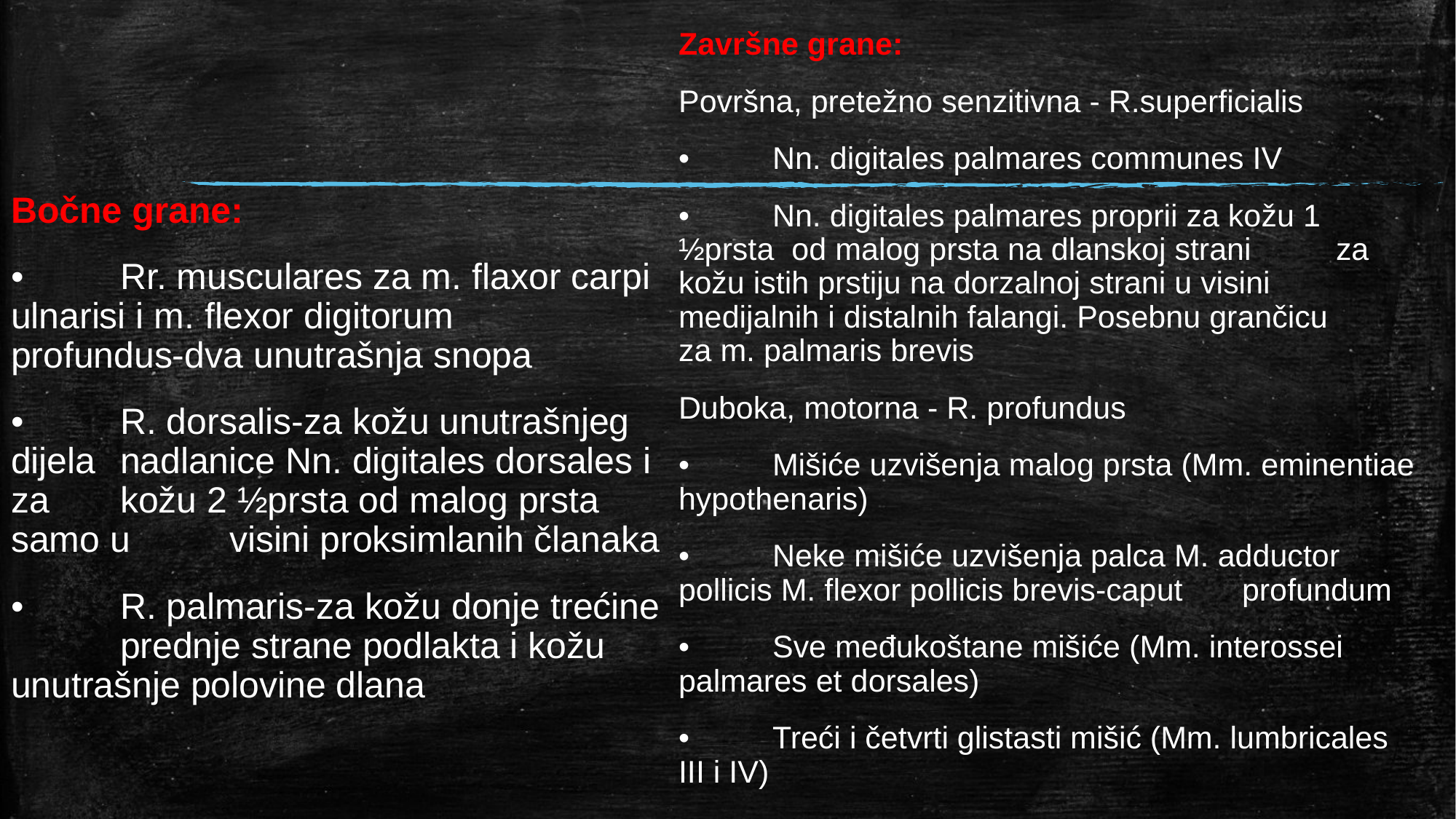

Završne grane:
Površna, pretežno senzitivna - R.superficialis
•	Nn. digitales palmares communes IV
•	Nn. digitales palmares proprii za kožu 1 	½prsta  od malog prsta na dlanskoj strani 	za kožu istih prstiju na dorzalnoj strani u visini 	medijalnih i distalnih falangi. Posebnu grančicu 	za m. palmaris brevis
Duboka, motorna - R. profundus
•	Mišiće uzvišenja malog prsta (Mm. eminentiae 	hypothenaris)
•	Neke mišiće uzvišenja palca M. adductor 	pollicis M. flexor pollicis brevis-caput 	profundum
•	Sve međukoštane mišiće (Mm. interossei 	palmares et dorsales)
•	Treći i četvrti glistasti mišić (Mm. lumbricales 	III i IV)

Bočne grane:
•	Rr. musculares za m. flaxor carpi 	ulnarisi i m. flexor digitorum 	profundus-dva unutrašnja snopa
•	R. dorsalis-za kožu unutrašnjeg dijela 	nadlanice Nn. digitales dorsales i za 	kožu 2 ½prsta od malog prsta samo u 	visini proksimlanih članaka
•	R. palmaris-za kožu donje trećine 	prednje strane podlakta i kožu 	unutrašnje polovine dlana